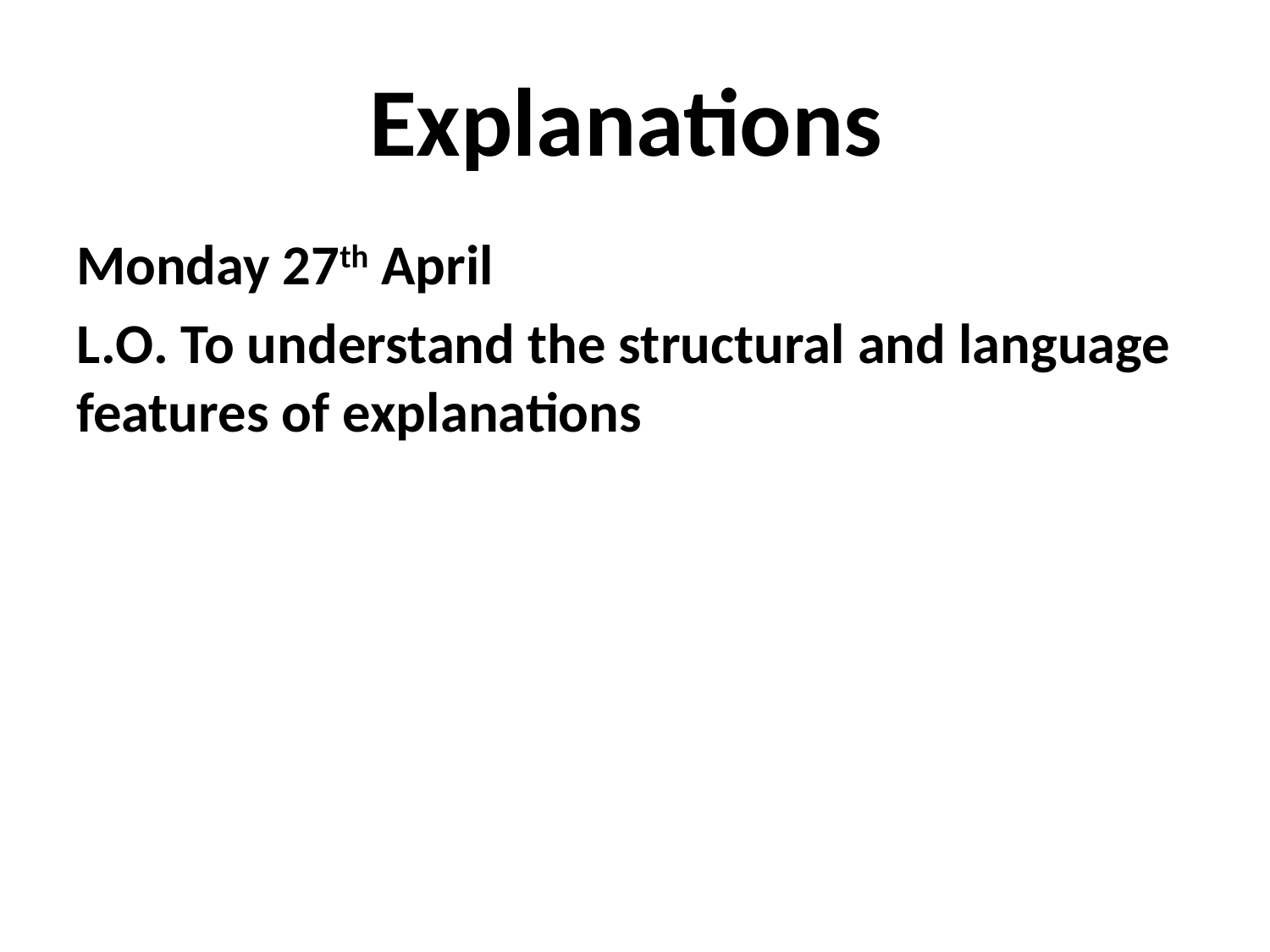

# Explanations
Monday 27th April
L.O. To understand the structural and language features of explanations